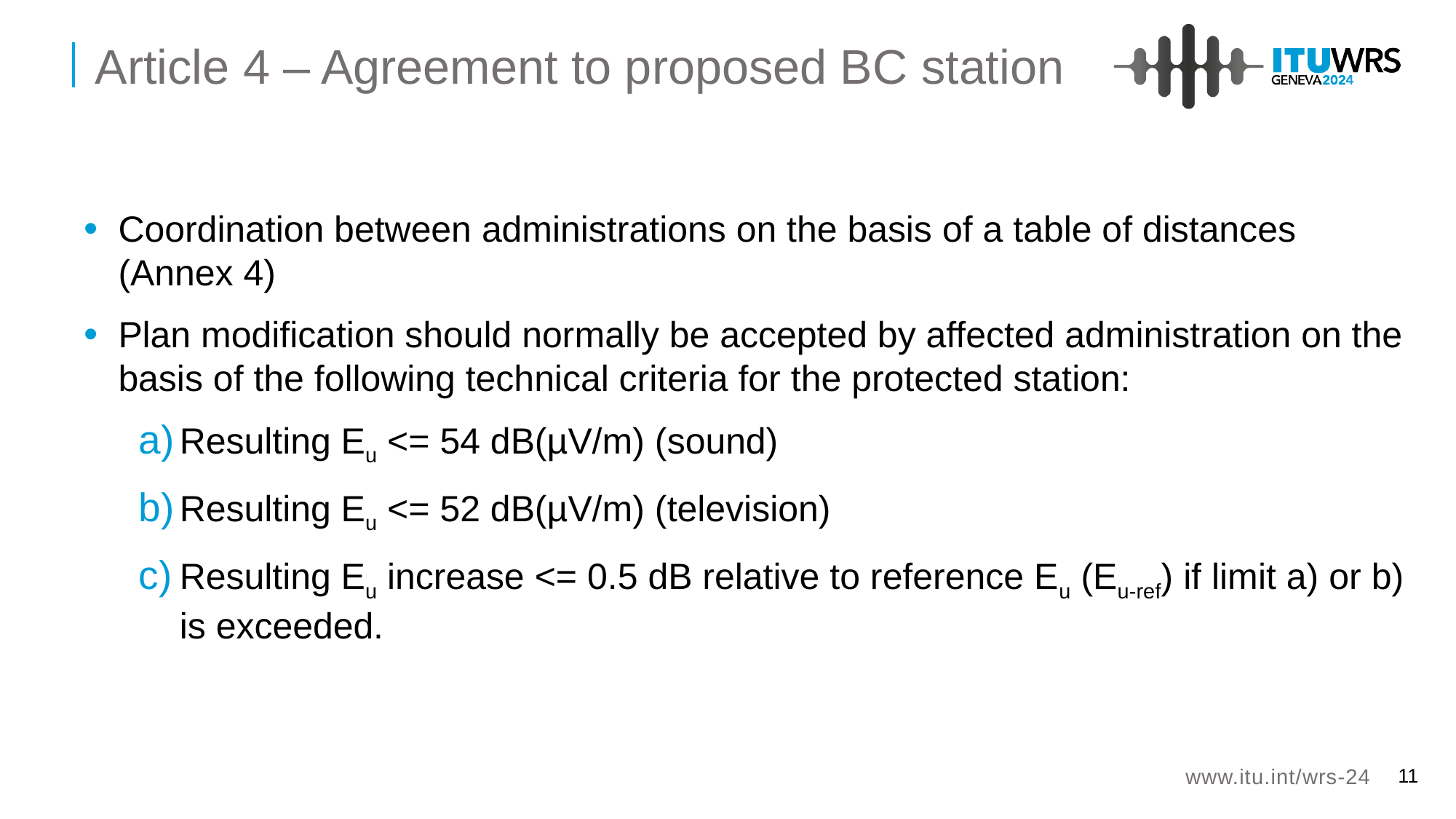

Article 4 – Agreement to proposed BC station
Coordination between administrations on the basis of a table of distances (Annex 4)
Plan modification should normally be accepted by affected administration on the basis of the following technical criteria for the protected station:
Resulting Eu <= 54 dB(µV/m) (sound)
Resulting Eu <= 52 dB(µV/m) (television)
Resulting Eu increase <= 0.5 dB relative to reference Eu (Eu-ref) if limit a) or b) is exceeded.